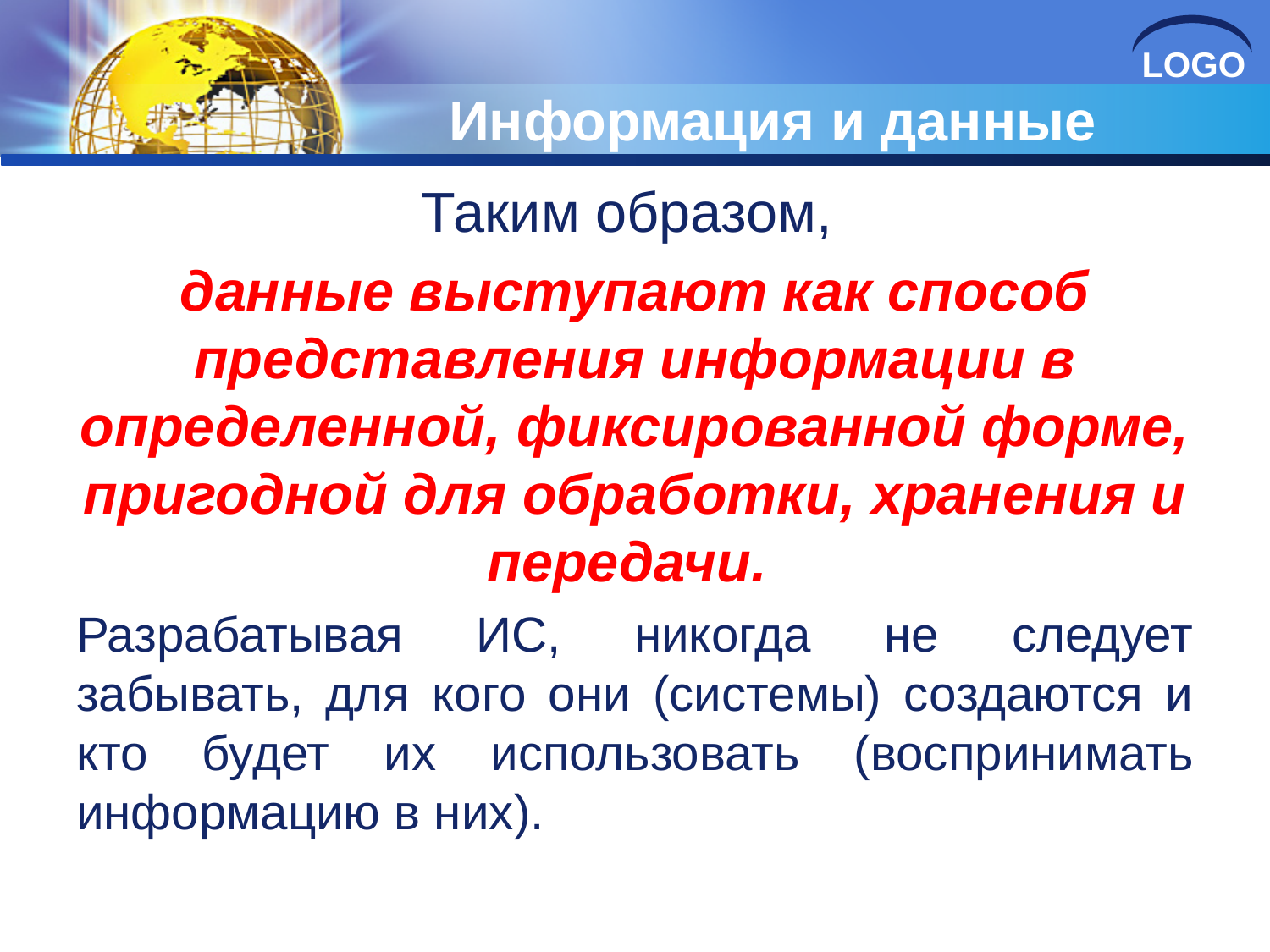

# Информация и данные
Таким образом,
данные выступают как способ представления информации в определенной, фиксированной форме, пригодной для обработки, хранения и передачи.
Разрабатывая ИС, никогда не следует забывать, для кого они (системы) создаются и кто будет их использовать (воспринимать информацию в них).